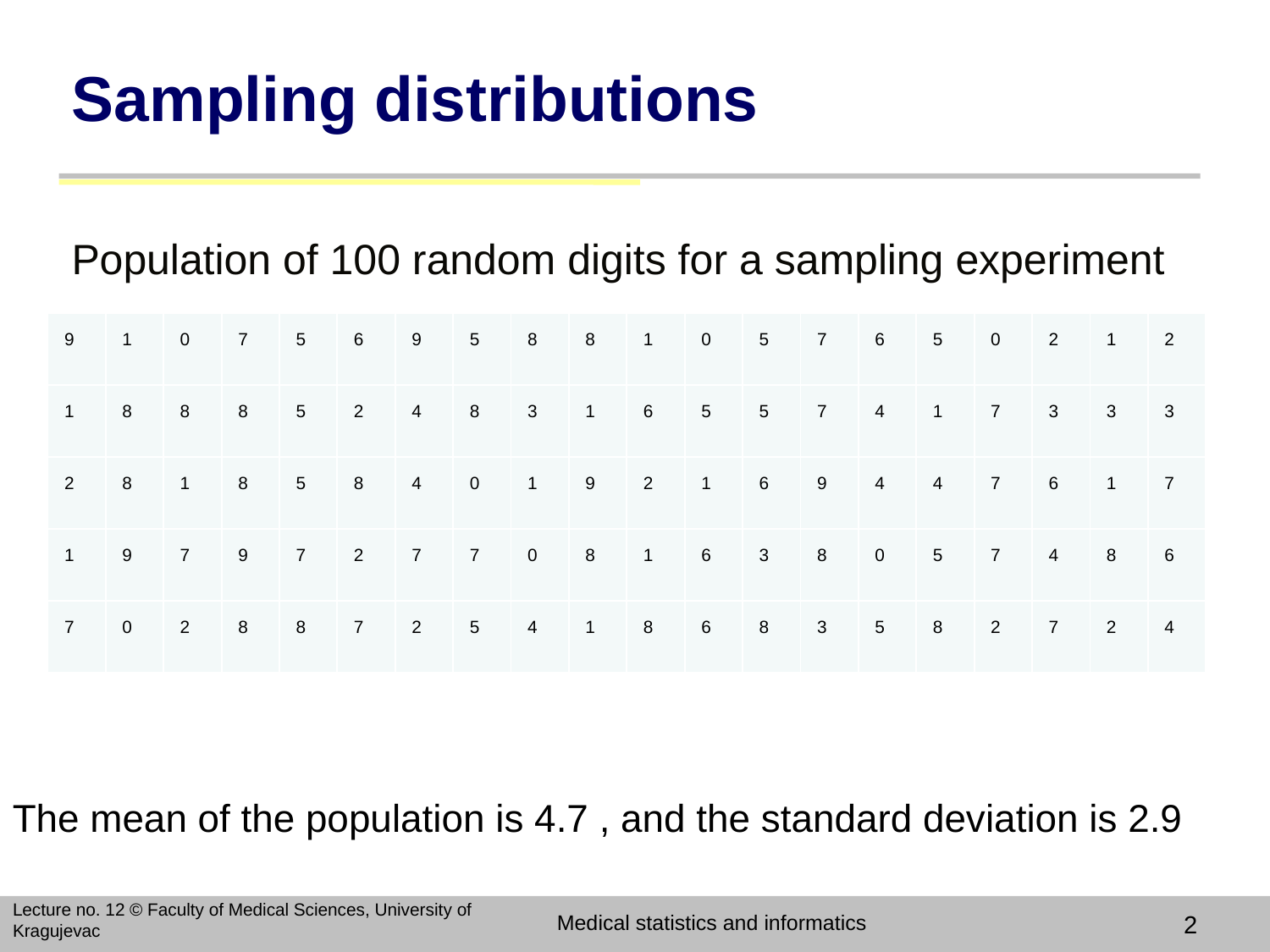

# Sampling distributions
Population of 100 random digits for a sampling experiment
| 9 | 1 | 0 | 7 | 5 | 6 | 9 | 5 | 8 | 8 | 1 | 0 | 5 | 7 | 6 | 5 | 0 | 2 | 1 | 2 |
| --- | --- | --- | --- | --- | --- | --- | --- | --- | --- | --- | --- | --- | --- | --- | --- | --- | --- | --- | --- |
| 1 | 8 | 8 | 8 | 5 | 2 | 4 | 8 | 3 | 1 | 6 | 5 | 5 | 7 | 4 | 1 | 7 | 3 | 3 | 3 |
| 2 | 8 | 1 | 8 | 5 | 8 | 4 | 0 | 1 | 9 | 2 | 1 | 6 | 9 | 4 | 4 | 7 | 6 | 1 | 7 |
| 1 | 9 | 7 | 9 | 7 | 2 | 7 | 7 | 0 | 8 | 1 | 6 | 3 | 8 | 0 | 5 | 7 | 4 | 8 | 6 |
| 7 | 0 | 2 | 8 | 8 | 7 | 2 | 5 | 4 | 1 | 8 | 6 | 8 | 3 | 5 | 8 | 2 | 7 | 2 | 4 |
The mean of the population is 4.7 , and the standard deviation is 2.9
Lecture no. 12 © Faculty of Medical Sciences, University of Kragujevac
Medical statistics and informatics
2